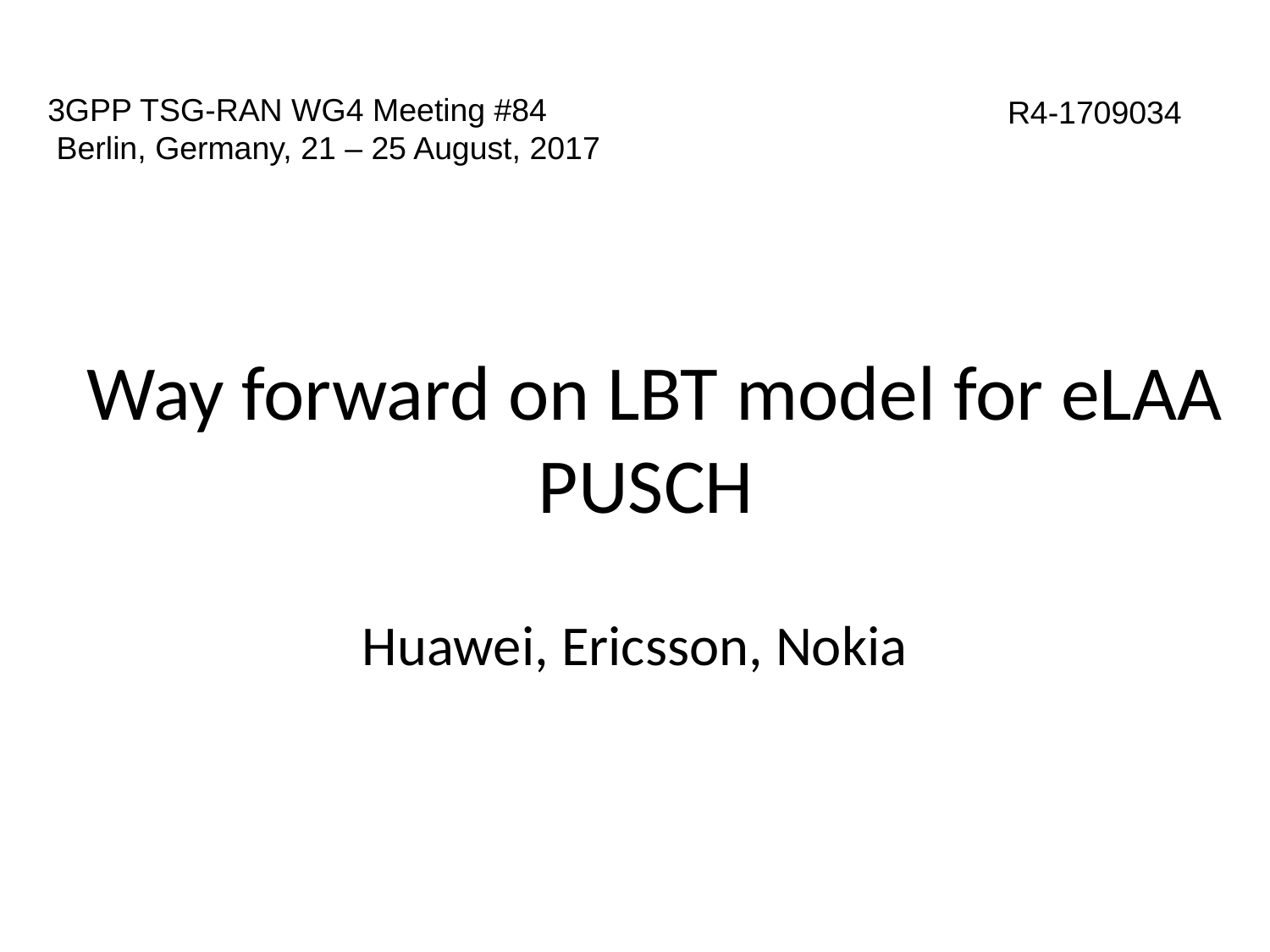

# 3GPP TSG-RAN WG4 Meeting #84 Berlin, Germany, 21 – 25 August, 2017
R4-1709034
Way forward on LBT model for eLAA PUSCH
Huawei, Ericsson, Nokia